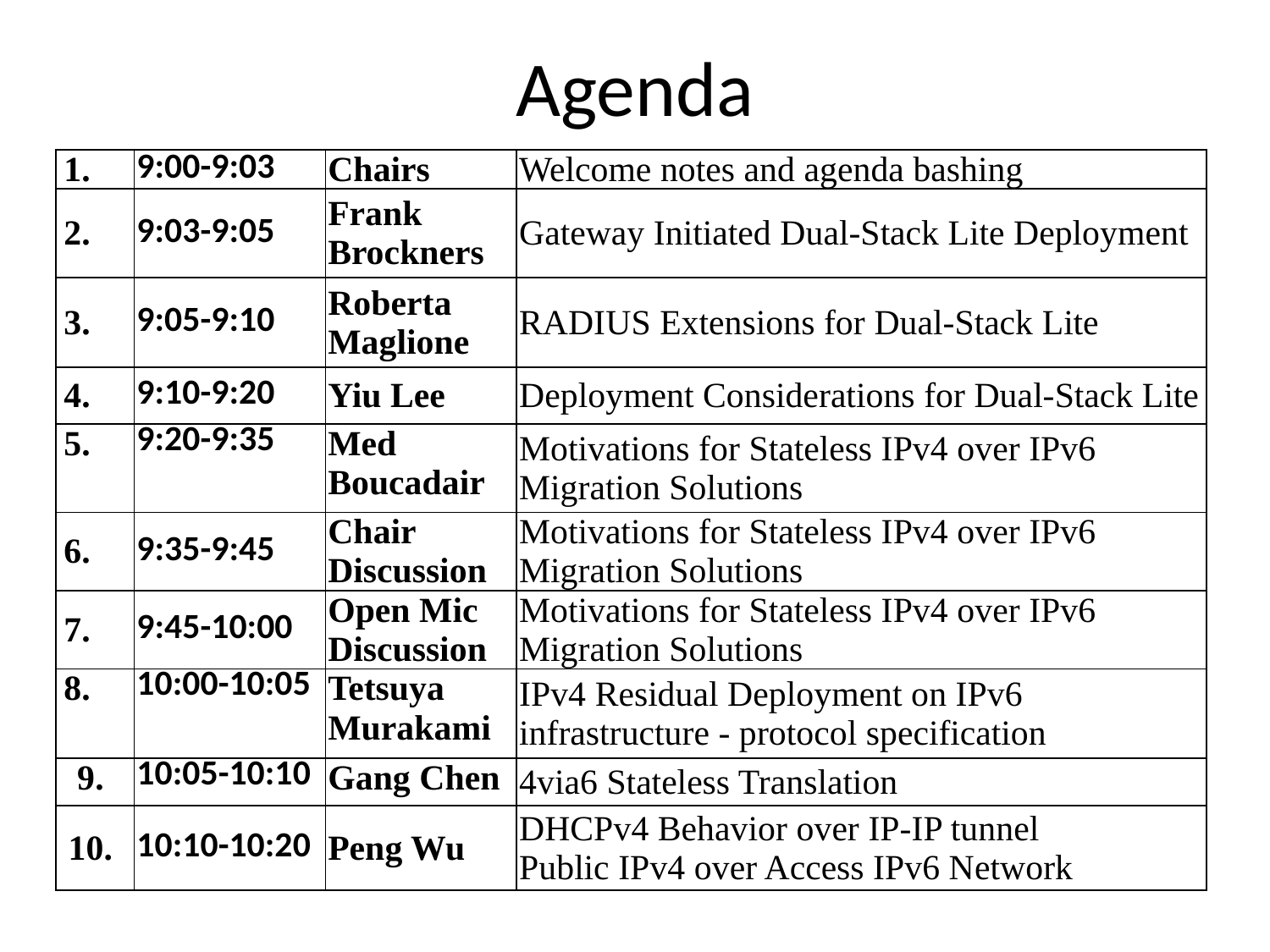

# Agenda
| 1. | 9:00-9:03 | Chairs | Welcome notes and agenda bashing |
| --- | --- | --- | --- |
| 2. | 9:03-9:05 | Frank Brockners | Gateway Initiated Dual-Stack Lite Deployment |
| 3. | 9:05-9:10 | Roberta Maglione | RADIUS Extensions for Dual-Stack Lite |
| 4. | 9:10-9:20 | Yiu Lee | Deployment Considerations for Dual-Stack Lite |
| 5. | 9:20-9:35 | Med Boucadair | Motivations for Stateless IPv4 over IPv6 Migration Solutions |
| 6. | 9:35-9:45 | Chair Discussion | Motivations for Stateless IPv4 over IPv6 Migration Solutions |
| 7. | 9:45-10:00 | Open Mic Discussion | Motivations for Stateless IPv4 over IPv6 Migration Solutions |
| 8. | 10:00-10:05 | Tetsuya Murakami | IPv4 Residual Deployment on IPv6 infrastructure - protocol specification |
| 9. | 10:05-10:10 | Gang Chen | 4via6 Stateless Translation |
| 10. | 10:10-10:20 | Peng Wu | DHCPv4 Behavior over IP-IP tunnel Public IPv4 over Access IPv6 Network |